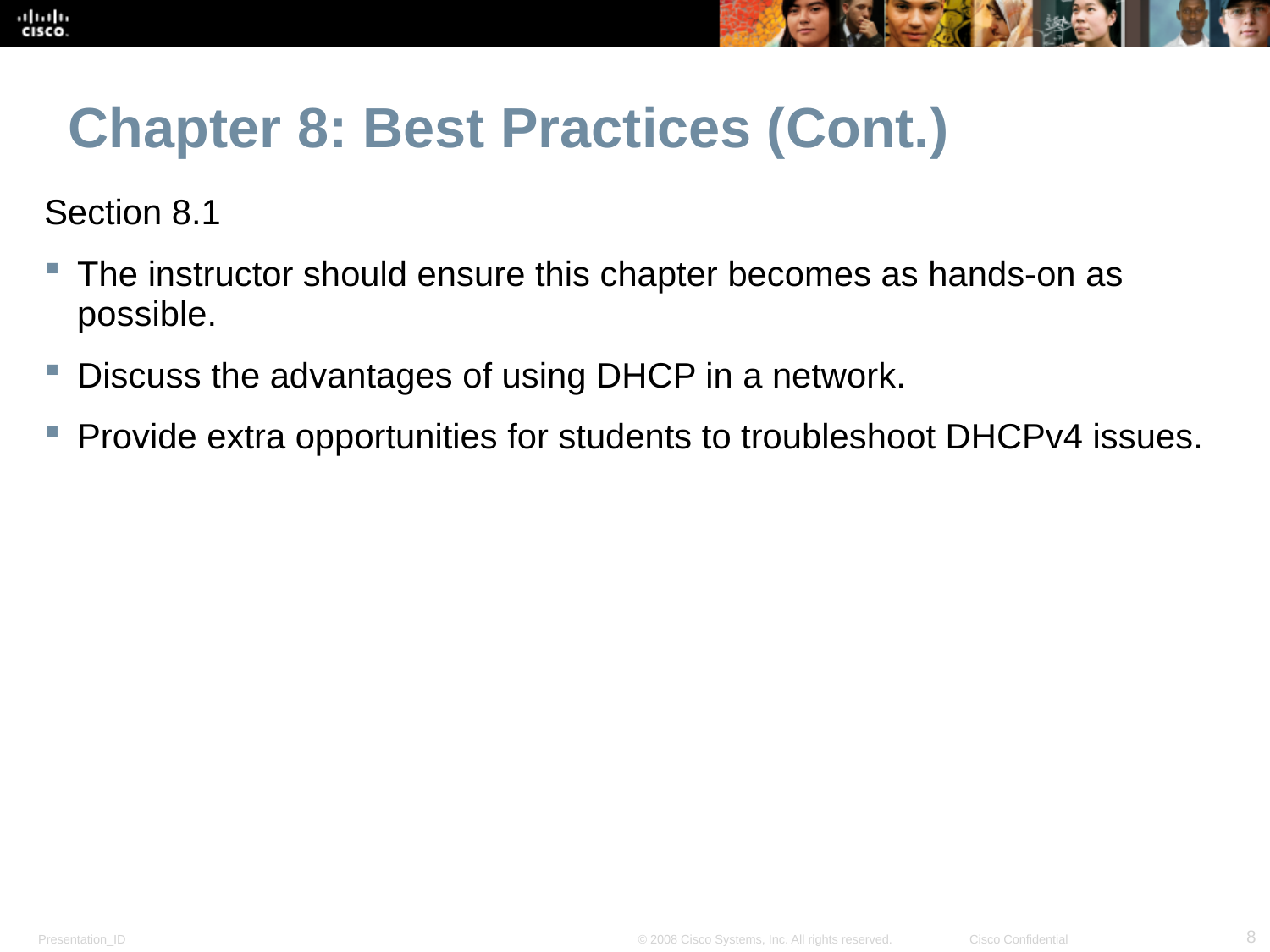

Chapter 8: Best Practices (Cont.)
Section 8.1
The instructor should ensure this chapter becomes as hands-on as possible.
Discuss the advantages of using DHCP in a network.
Provide extra opportunities for students to troubleshoot DHCPv4 issues.